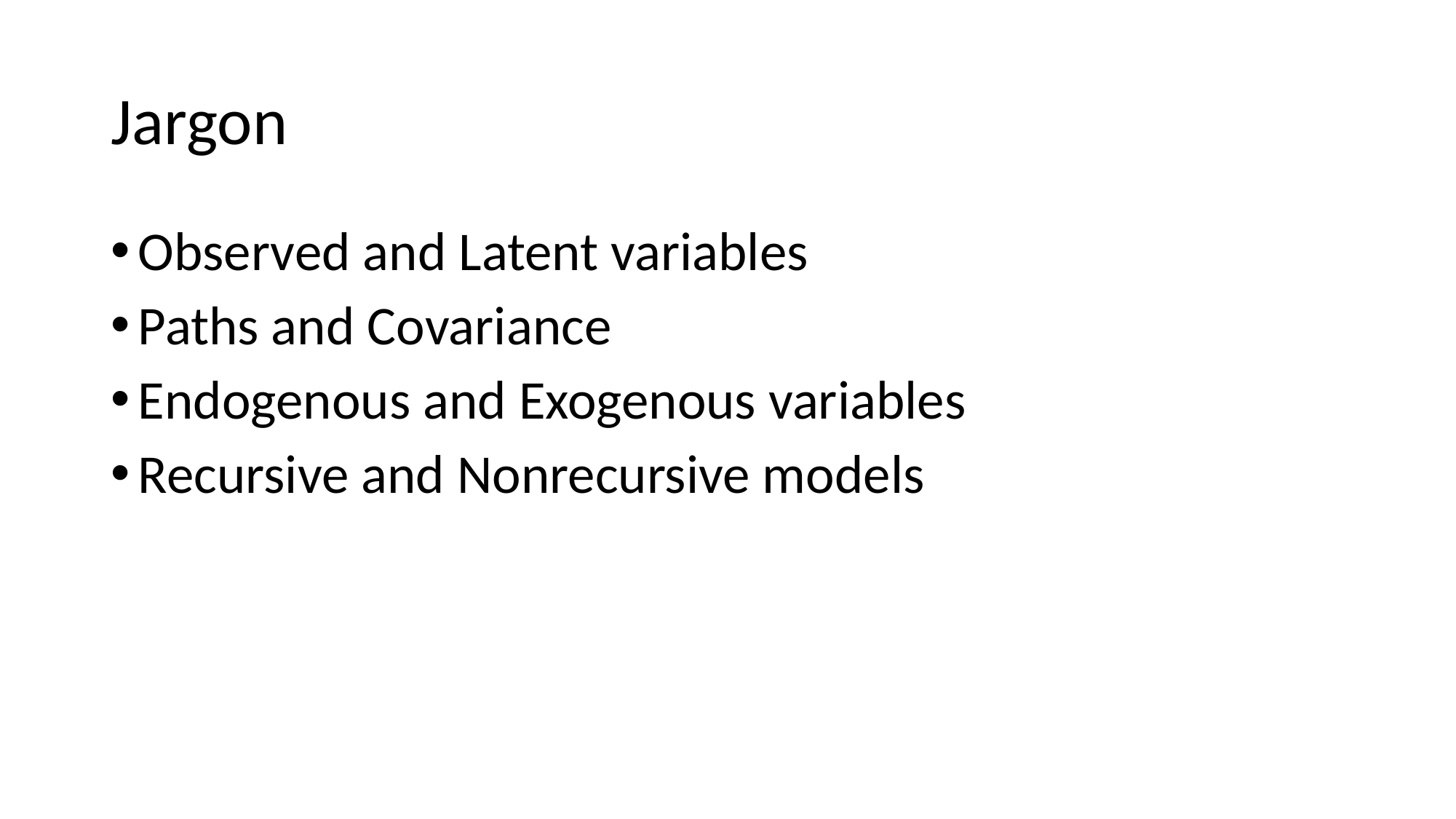

# Jargon
Observed and Latent variables
Paths and Covariance
Endogenous and Exogenous variables
Recursive and Nonrecursive models